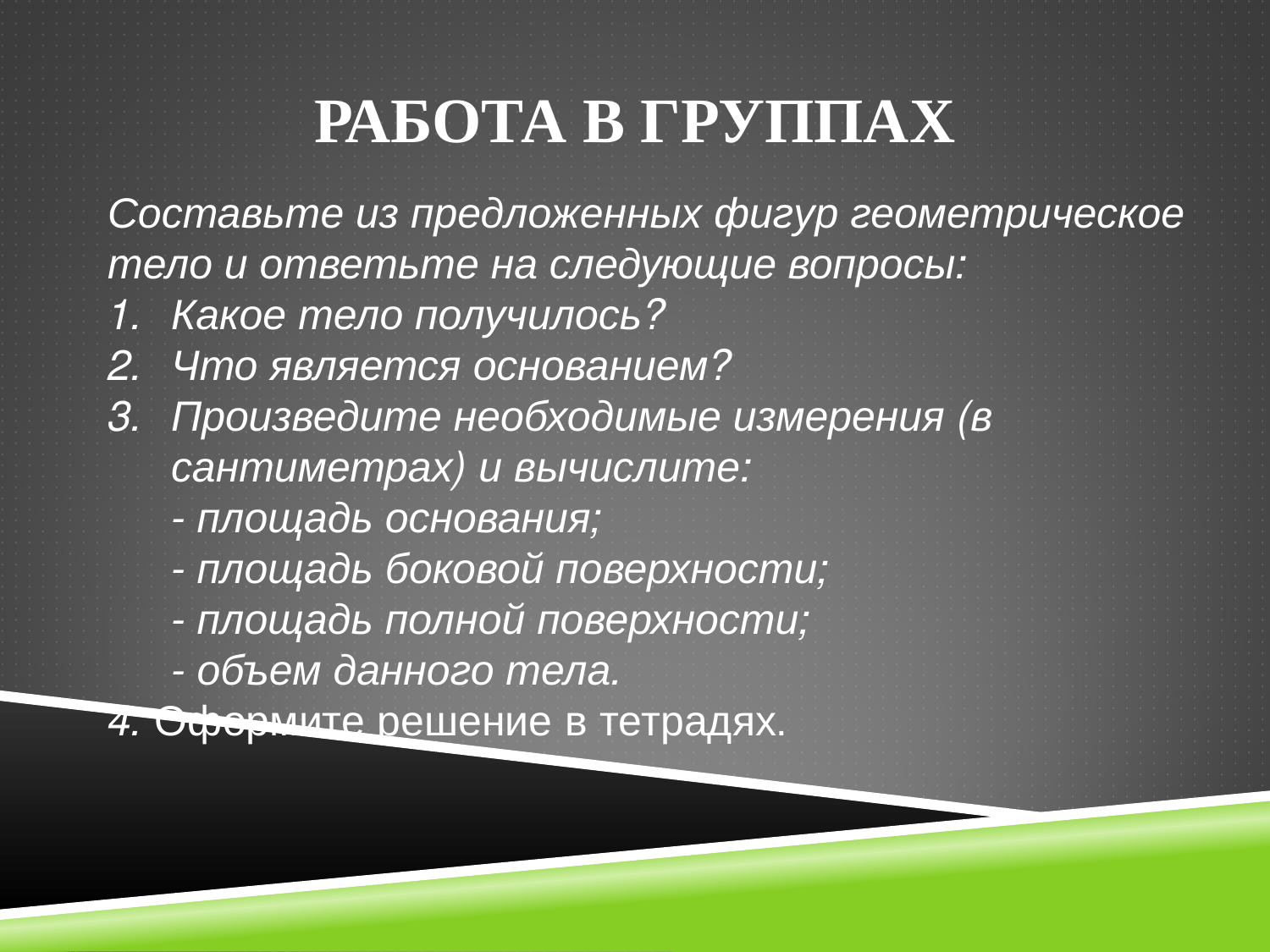

# Работа в группах
Составьте из предложенных фигур геометрическое тело и ответьте на следующие вопросы:
Какое тело получилось?
Что является основанием?
Произведите необходимые измерения (в сантиметрах) и вычислите:
	- площадь основания;
	- площадь боковой поверхности;
	- площадь полной поверхности;
	- объем данного тела.
4. Оформите решение в тетрадях.